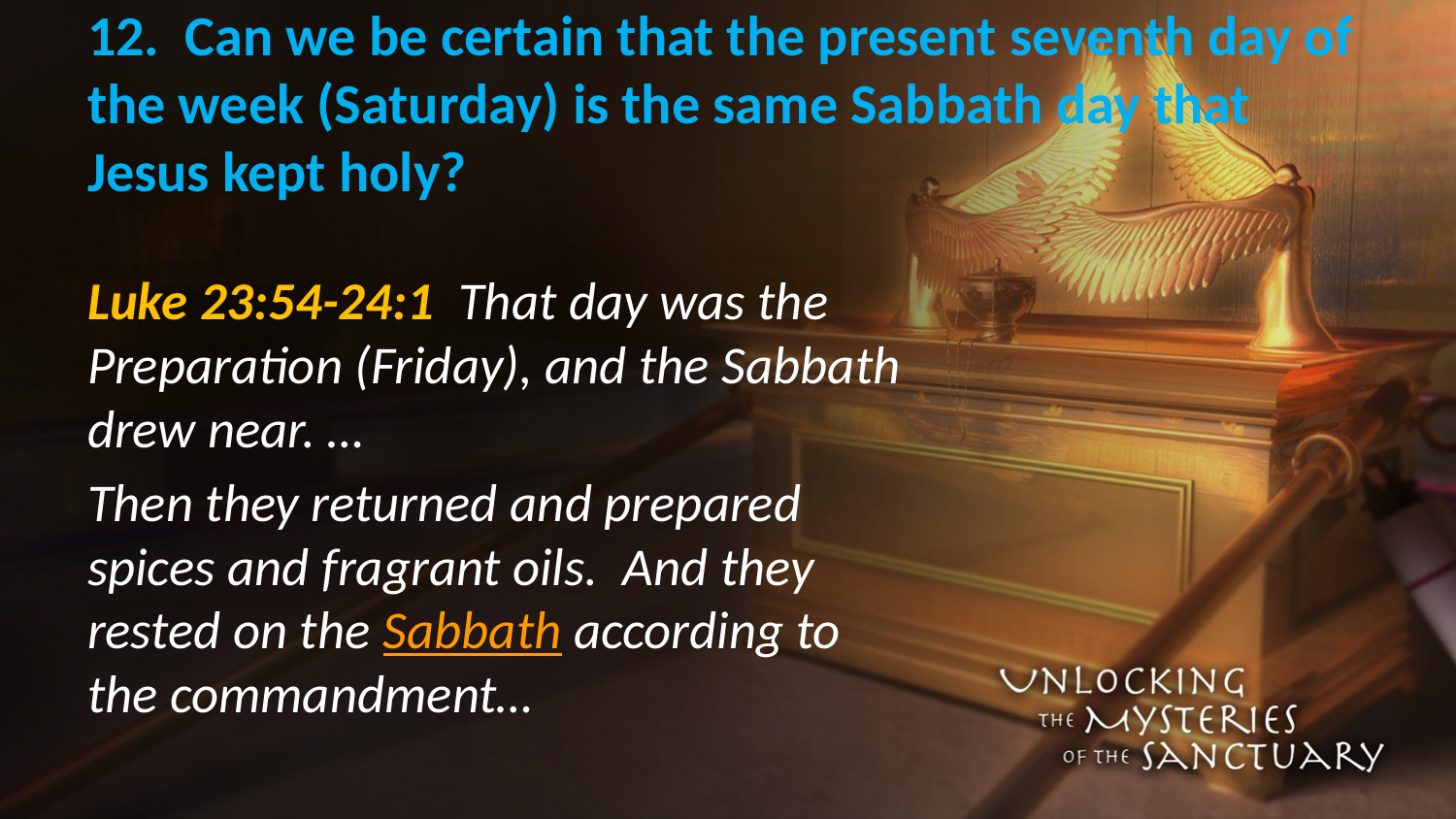

# 12.  Can we be certain that the present seventh day of the week (Saturday) is the same Sabbath day that Jesus kept holy?

Luke 23:54-24:1  That day was the Preparation (Friday), and the Sabbath drew near. …
Then they returned and prepared spices and fragrant oils.  And they rested on the Sabbath according to the commandment…